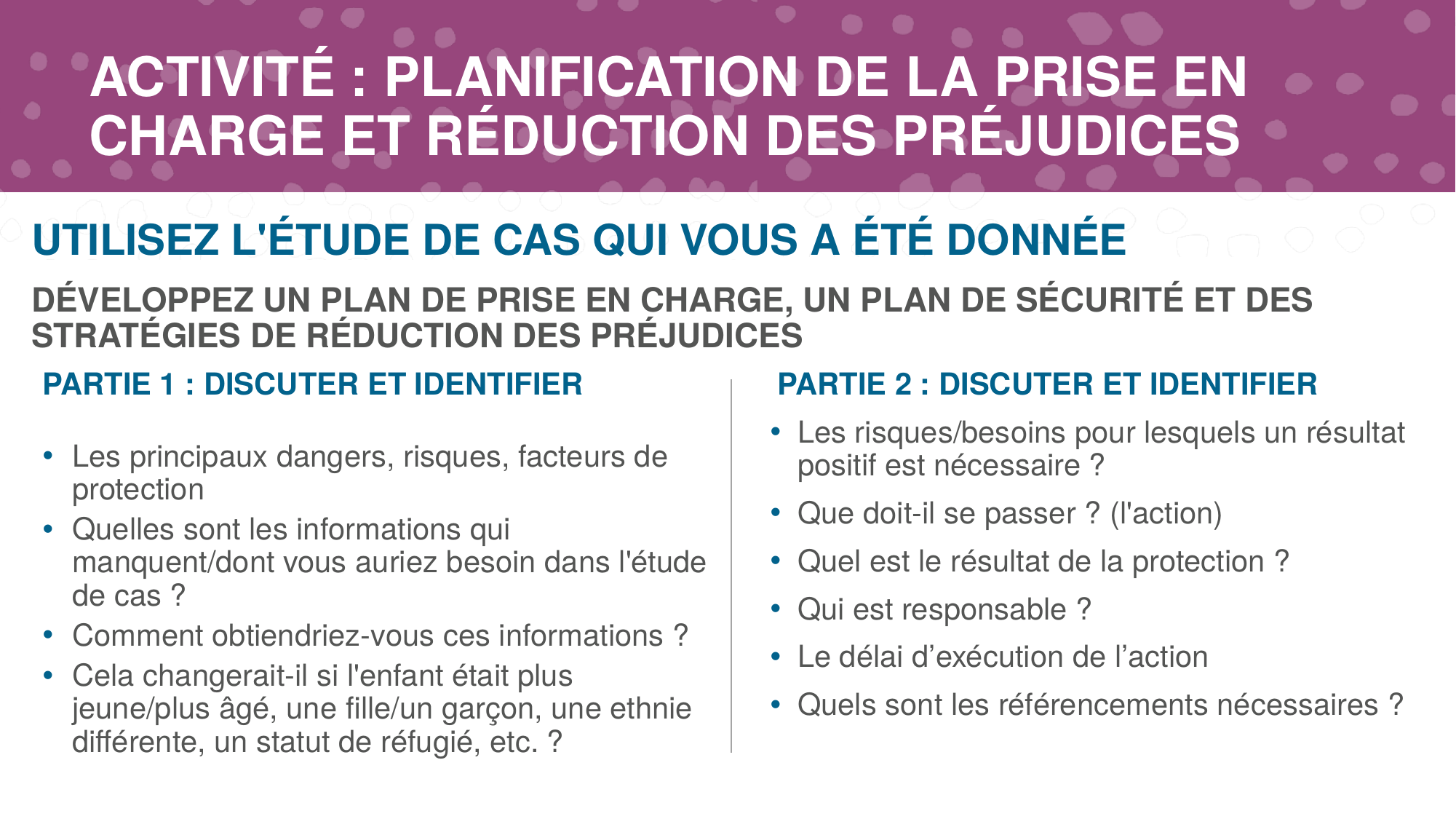

# ACTIVITÉ : PLANIFICATION DE LA PRISE EN CHARGE ET RÉDUCTION DES PRÉJUDICES
UTILISEZ L'ÉTUDE DE CAS QUI VOUS A ÉTÉ DONNÉE
DÉVELOPPEZ UN PLAN DE PRISE EN CHARGE, UN PLAN DE SÉCURITÉ ET DES STRATÉGIES DE RÉDUCTION DES PRÉJUDICES
PARTIE 1 : DISCUTER ET IDENTIFIER
PARTIE 2 : DISCUTER ET IDENTIFIER
Les risques/besoins pour lesquels un résultat positif est nécessaire ?
Que doit-il se passer ? (l'action)
Quel est le résultat de la protection ?
Qui est responsable ?
Le délai d’exécution de l’action
Quels sont les référencements nécessaires ?
Les principaux dangers, risques, facteurs de protection
Quelles sont les informations qui manquent/dont vous auriez besoin dans l'étude de cas ?
Comment obtiendriez-vous ces informations ?
Cela changerait-il si l'enfant était plus jeune/plus âgé, une fille/un garçon, une ethnie différente, un statut de réfugié, etc. ?